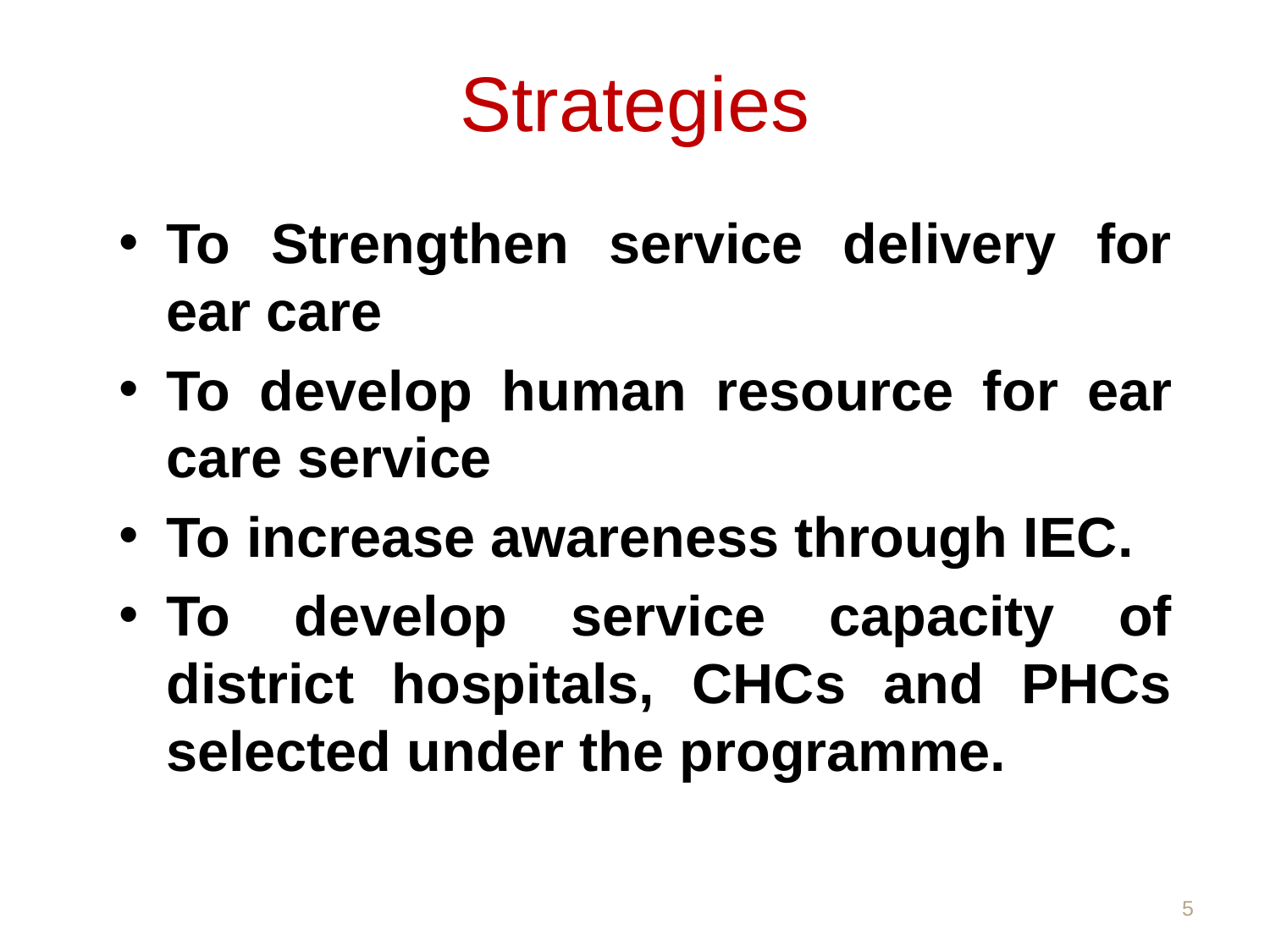

Strategies
To Strengthen service delivery for ear care
To develop human resource for ear care service
To increase awareness through IEC.
To develop service capacity of district hospitals, CHCs and PHCs selected under the programme.

5